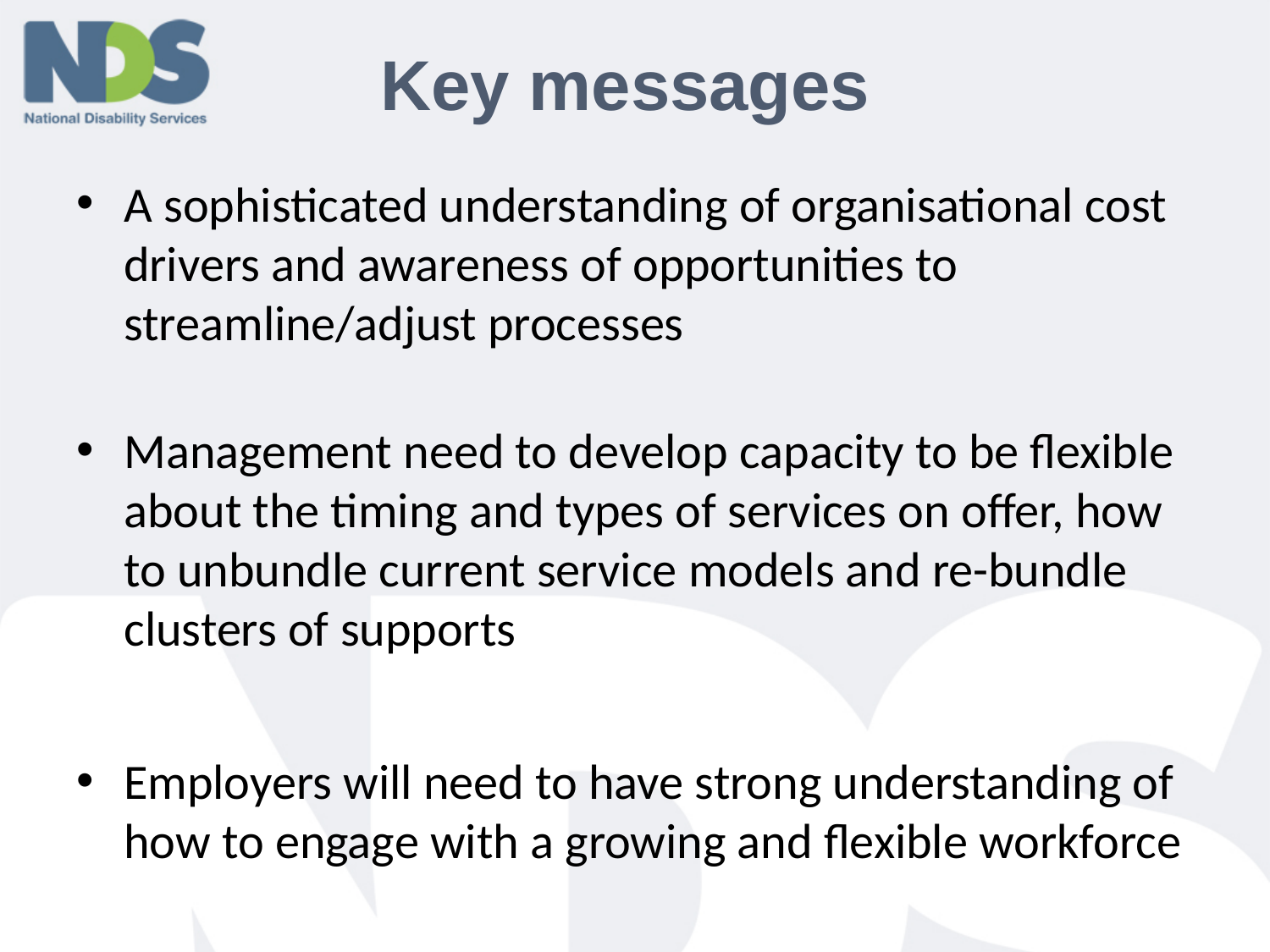

# Key messages
A sophisticated understanding of organisational cost drivers and awareness of opportunities to streamline/adjust processes
Management need to develop capacity to be flexible about the timing and types of services on offer, how to unbundle current service models and re-bundle clusters of supports

Employers will need to have strong understanding of how to engage with a growing and flexible workforce